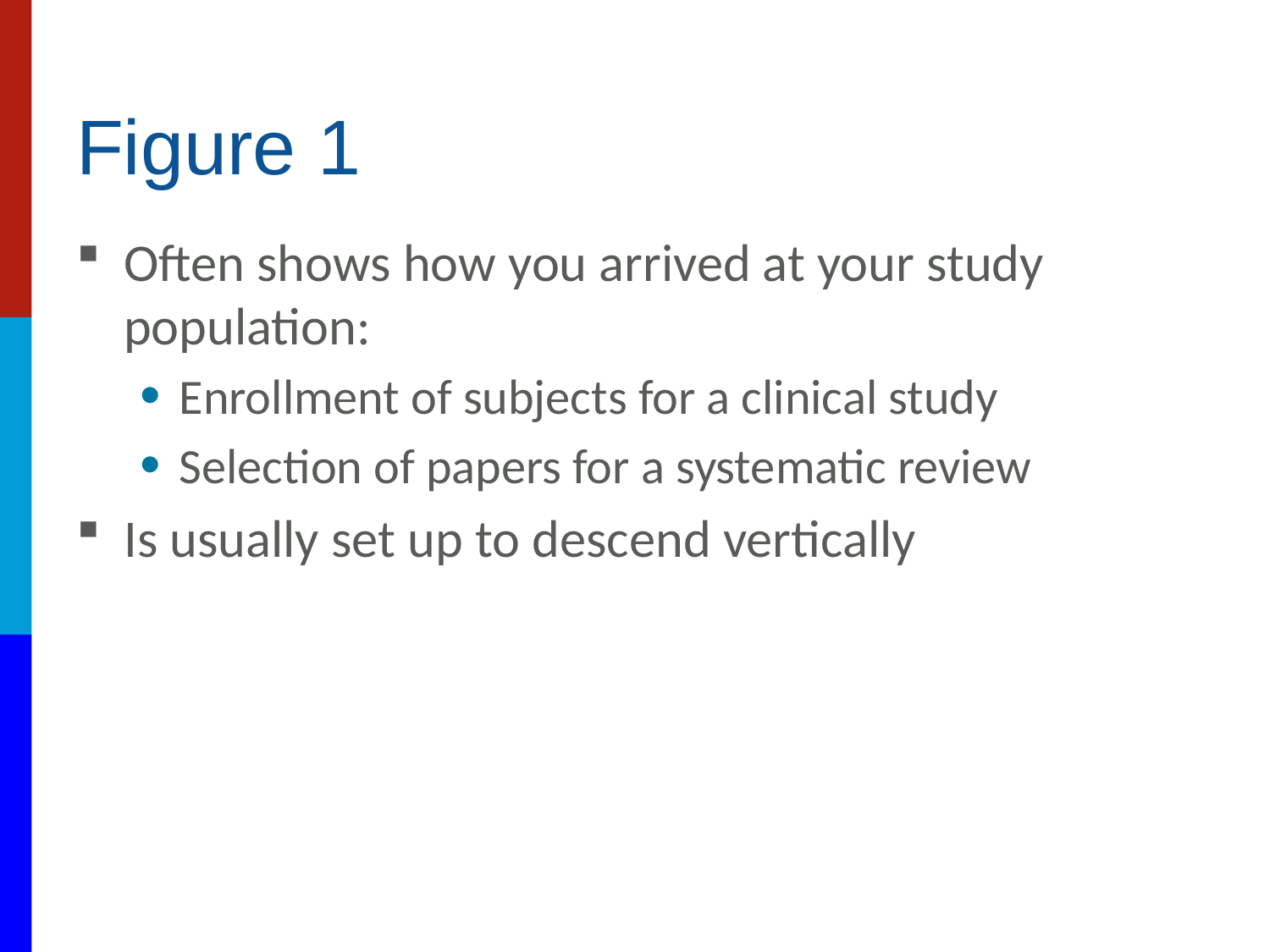

# Figure 1
Often shows how you arrived at your study population:
Enrollment of subjects for a clinical study
Selection of papers for a systematic review
Is usually set up to descend vertically